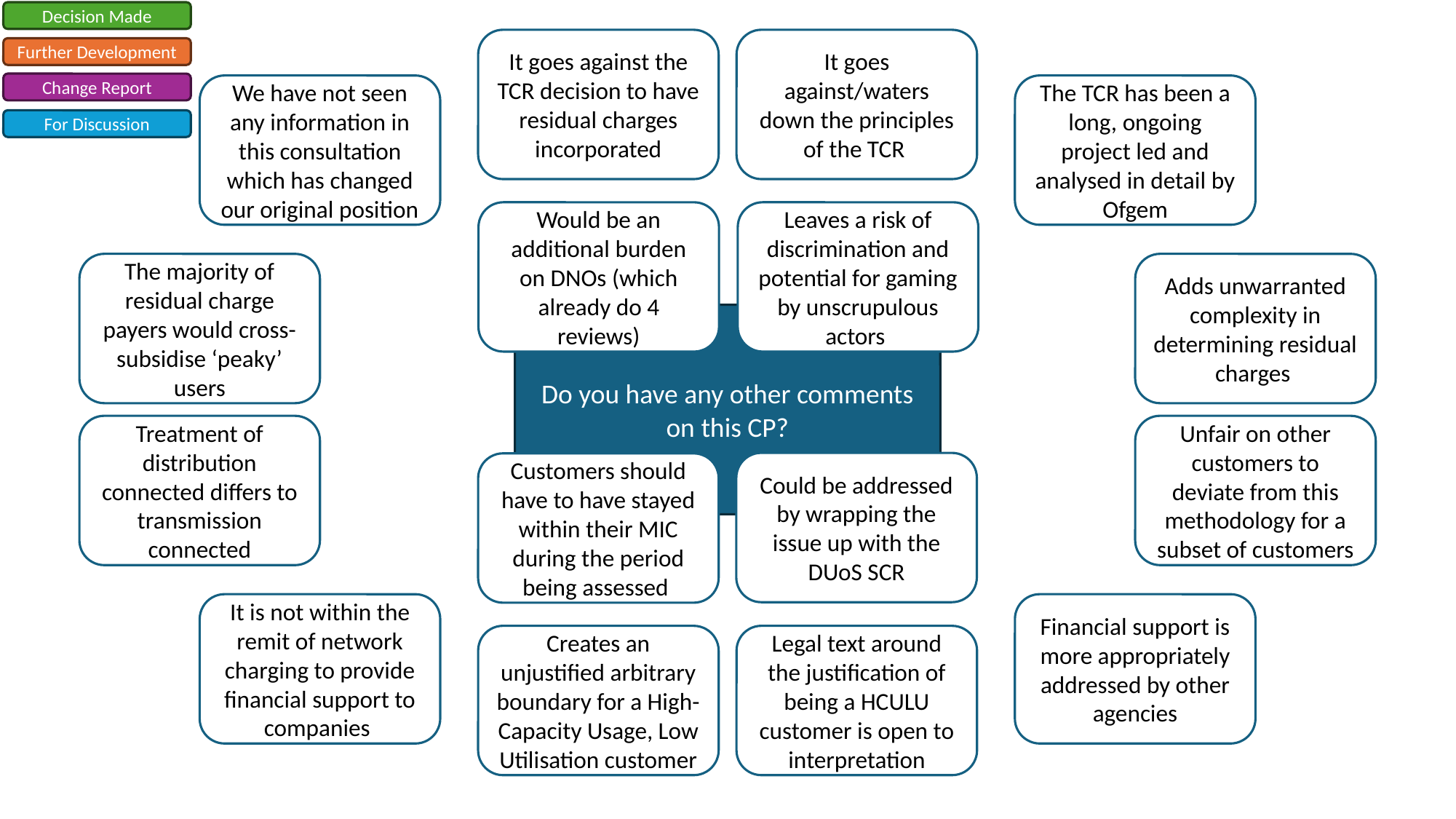

Decision Made
It goes against the TCR decision to have residual charges incorporated
It goes against/waters down the principles of the TCR
Further Development
Change Report
We have not seen any information in this consultation which has changed our original position
The TCR has been a long, ongoing project led and analysed in detail by Ofgem
For Discussion
Would be an additional burden on DNOs (which already do 4 reviews)
Leaves a risk of discrimination and potential for gaming by unscrupulous actors
The majority of residual charge payers would cross-subsidise ‘peaky’ users
Adds unwarranted complexity in determining residual charges
Do you have any other comments on this CP?
Treatment of distribution connected differs to transmission connected
Unfair on other customers to deviate from this methodology for a subset of customers
Could be addressed by wrapping the issue up with the DUoS SCR
Customers should have to have stayed within their MIC during the period being assessed
It is not within the remit of network charging to provide financial support to companies
Financial support is more appropriately addressed by other agencies
Legal text around the justification of being a HCULU customer is open to interpretation
Creates an unjustified arbitrary boundary for a High-Capacity Usage, Low Utilisation customer